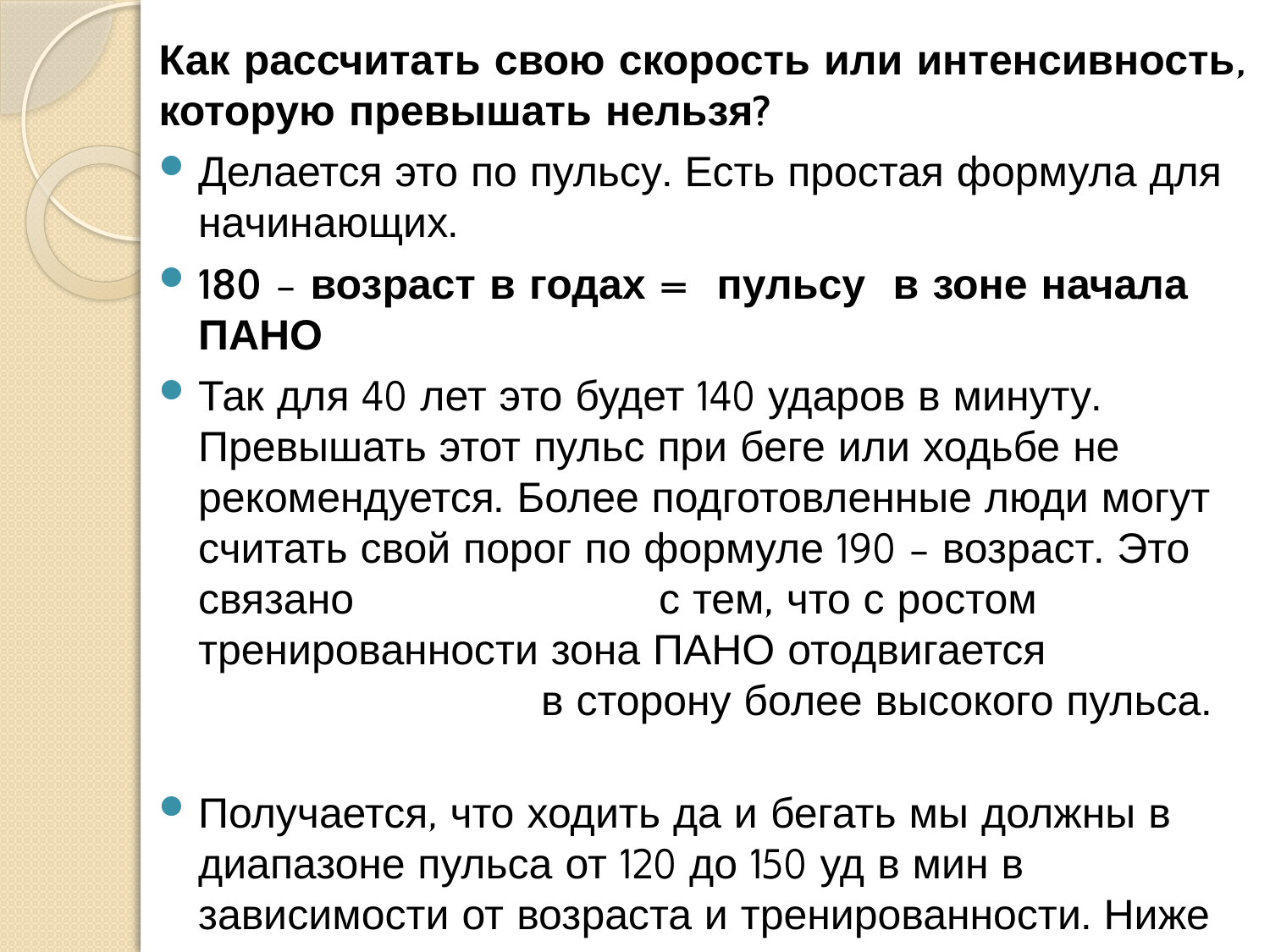

Как рассчитать свою скорость или интенсивность, которую превышать нельзя?
Делается это по пульсу. Есть простая формула для начинающих.
180 – возраст в годах =  пульсу  в зоне начала ПАНО
Так для 40 лет это будет 140 ударов в минуту. Превышать этот пульс при беге или ходьбе не рекомендуется. Более подготовленные люди могут считать свой порог по формуле 190 – возраст. Это связано                        с тем, что с ростом тренированности зона ПАНО отодвигается                                            в сторону более высокого пульса.
Получается, что ходить да и бегать мы должны в диапазоне пульса от 120 до 150 уд в мин в зависимости от возраста и тренированности. Ниже не стоит, потому  что нет оздоровительного эффекта. А выше тоже ни к чему, т.к. рискуем уже перенапряжением сердца.